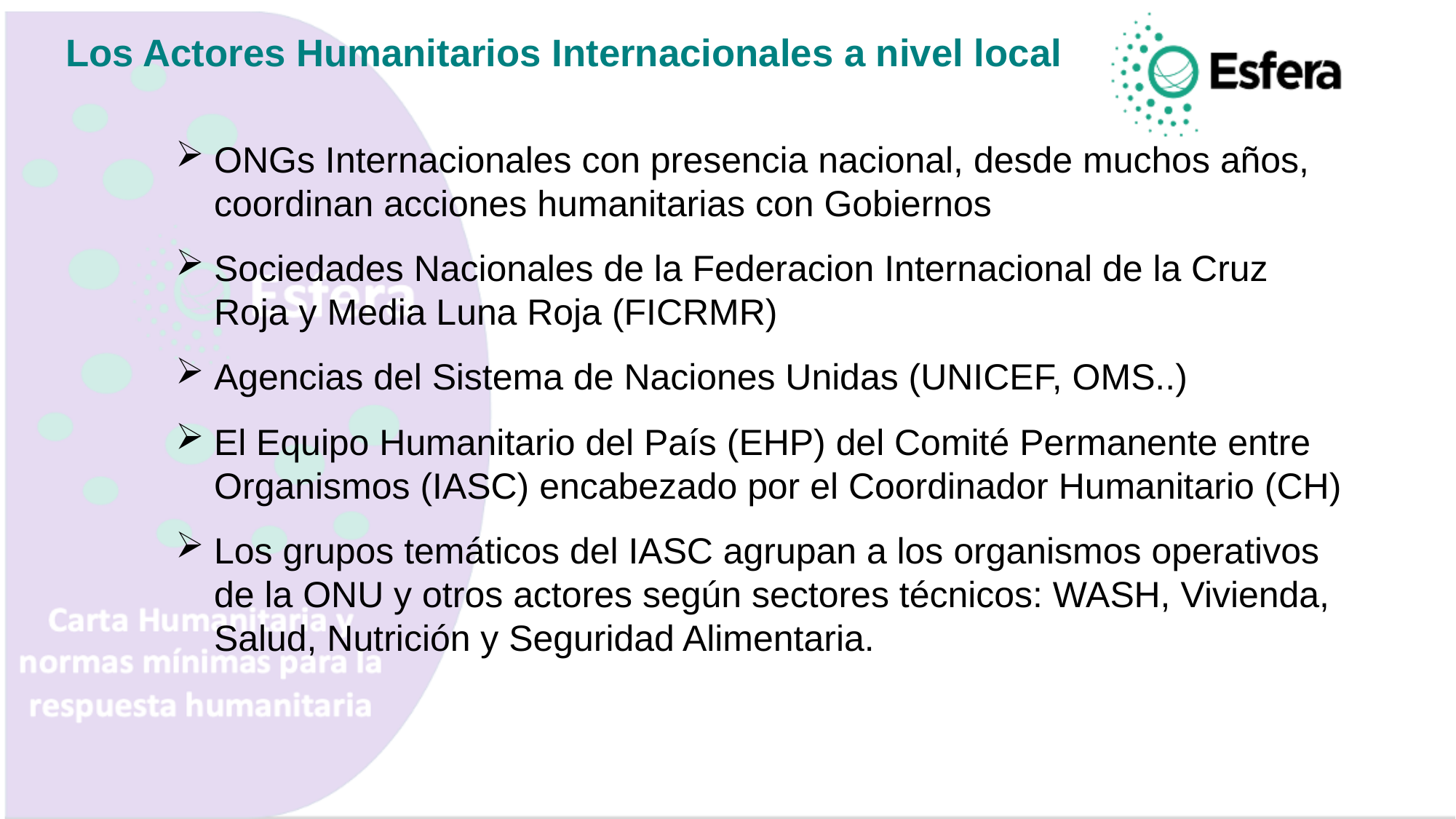

Los Actores Humanitarios Internacionales a nivel local
ONGs Internacionales con presencia nacional, desde muchos años, coordinan acciones humanitarias con Gobiernos
Sociedades Nacionales de la Federacion Internacional de la Cruz Roja y Media Luna Roja (FICRMR)
Agencias del Sistema de Naciones Unidas (UNICEF, OMS..)
El Equipo Humanitario del País (EHP) del Comité Permanente entre Organismos (IASC) encabezado por el Coordinador Humanitario (CH)
Los grupos temáticos del IASC agrupan a los organismos operativos de la ONU y otros actores según sectores técnicos: WASH, Vivienda, Salud, Nutrición y Seguridad Alimentaria.